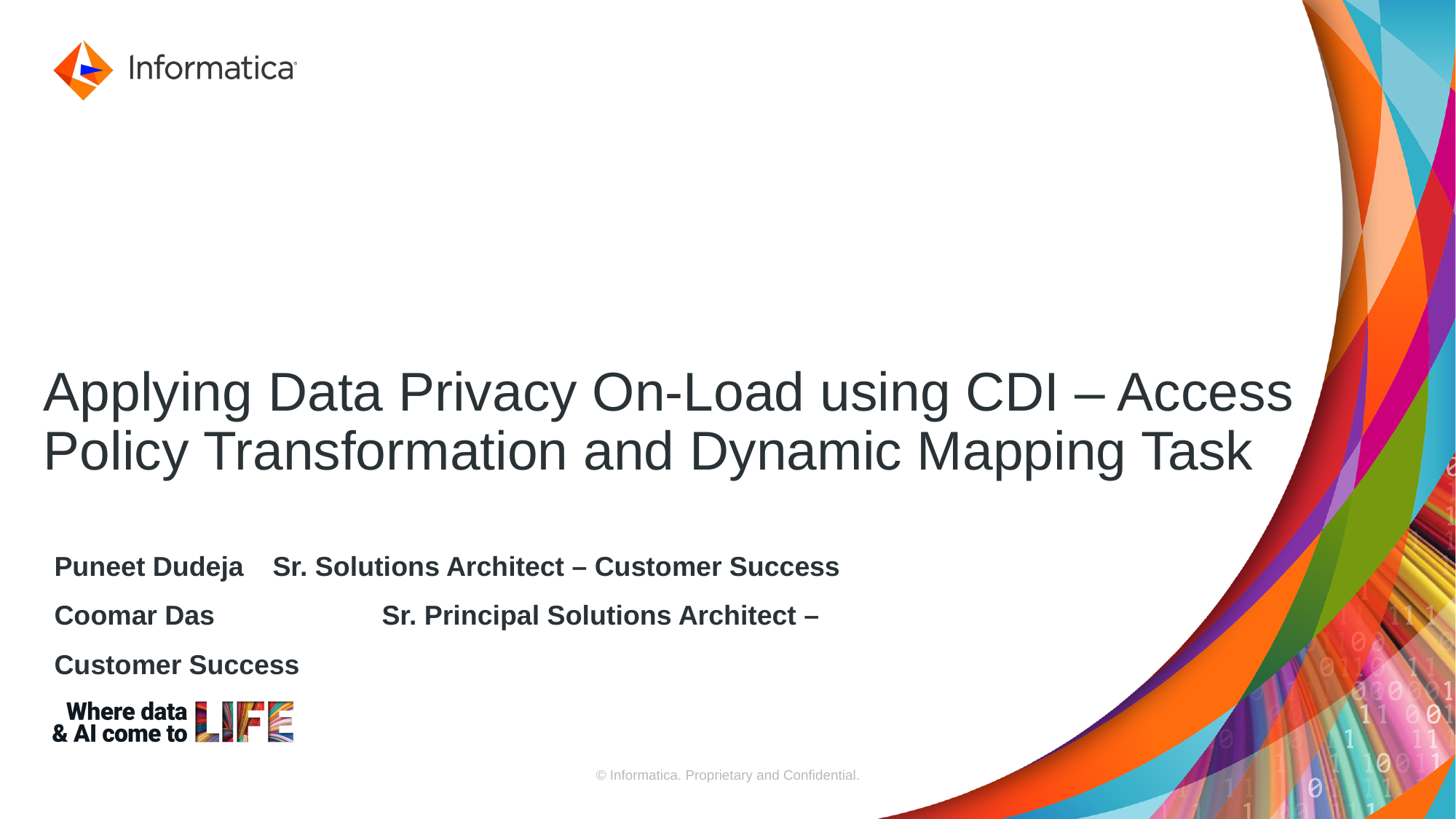

Date goes here
# Applying Data Privacy On-Load using CDI – Access Policy Transformation and Dynamic Mapping Task
Puneet Dudeja	Sr. Solutions Architect – Customer Success
Coomar Das		Sr. Principal Solutions Architect – Customer Success